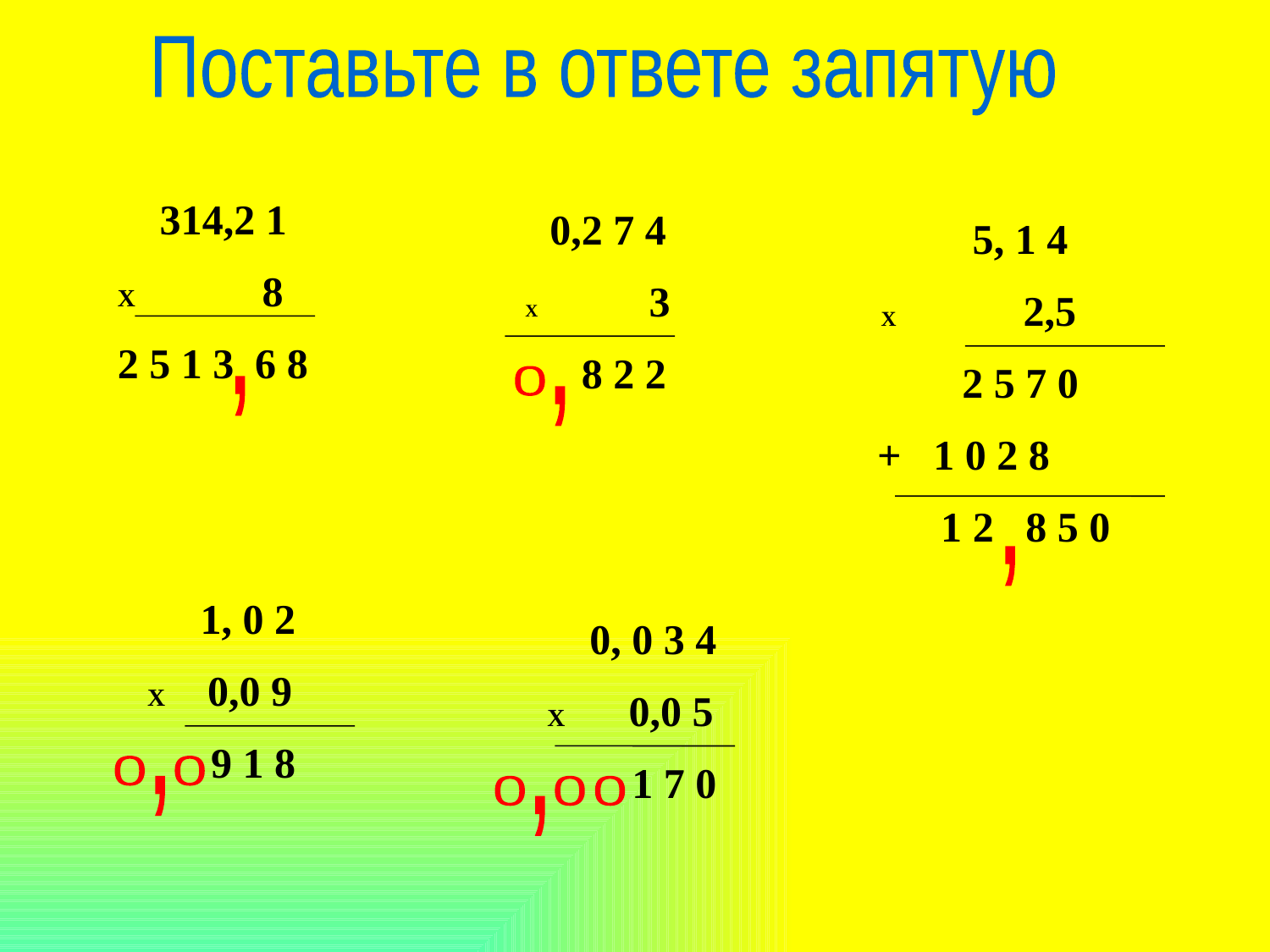

Поставьте в ответе запятую
    314,2 1
X            8
2 5 1 3  6 8
    0,2 7 4
    X                         3
       8 2 2
         5, 1 4
 X            2,5
        2 5 7 0
+   1 0 2 8
      1 2   8 5 0

0
,
,

,
     1, 0 2
X    0,0 9
      9 1 8
    0, 0 3 4
X      0,0 5
        1 7 0

0
0
,
0
0
0
,